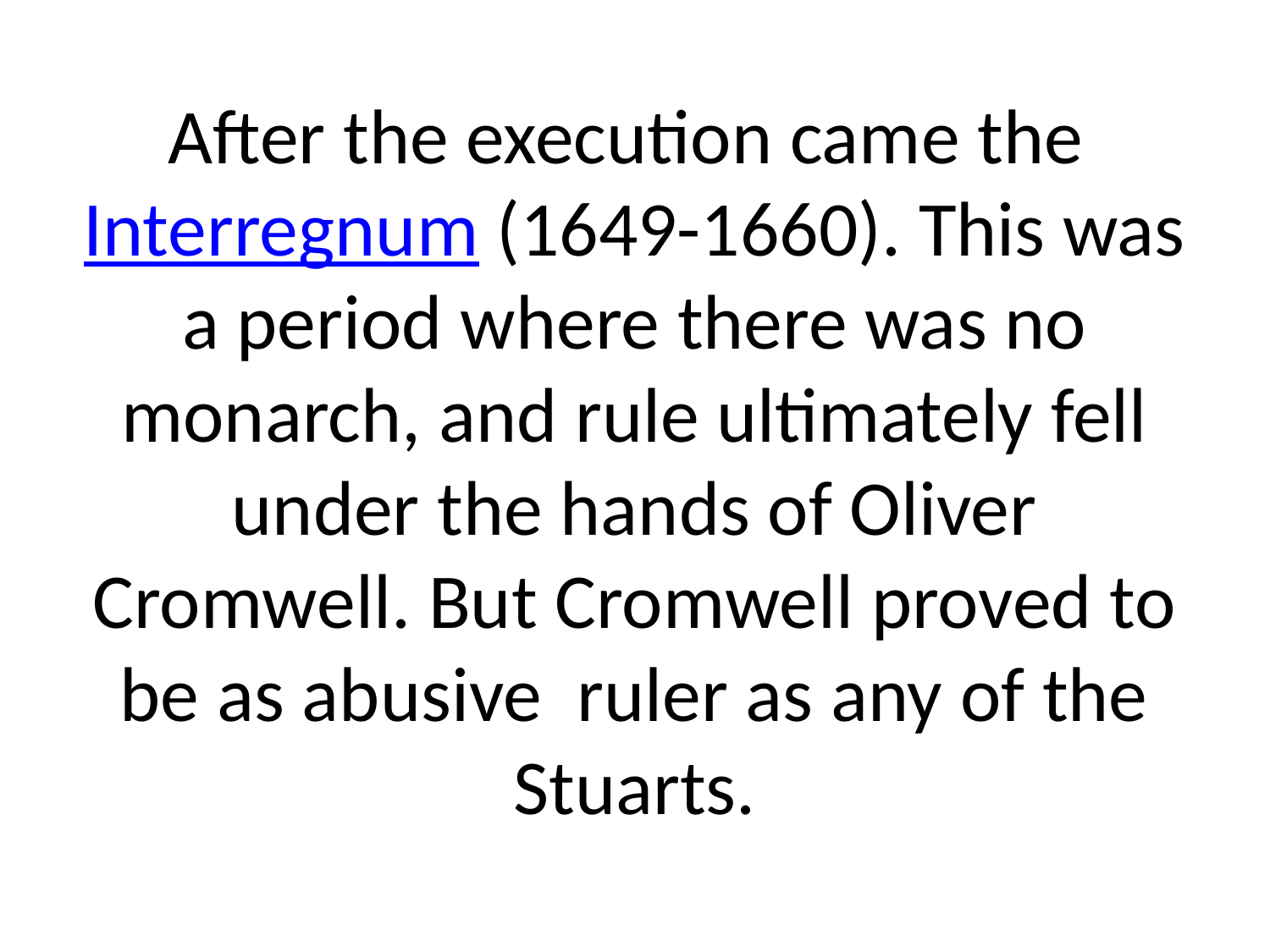

# After the execution came the Interregnum (1649-1660). This was a period where there was no monarch, and rule ultimately fell under the hands of Oliver Cromwell. But Cromwell proved to be as abusive  ruler as any of the Stuarts.